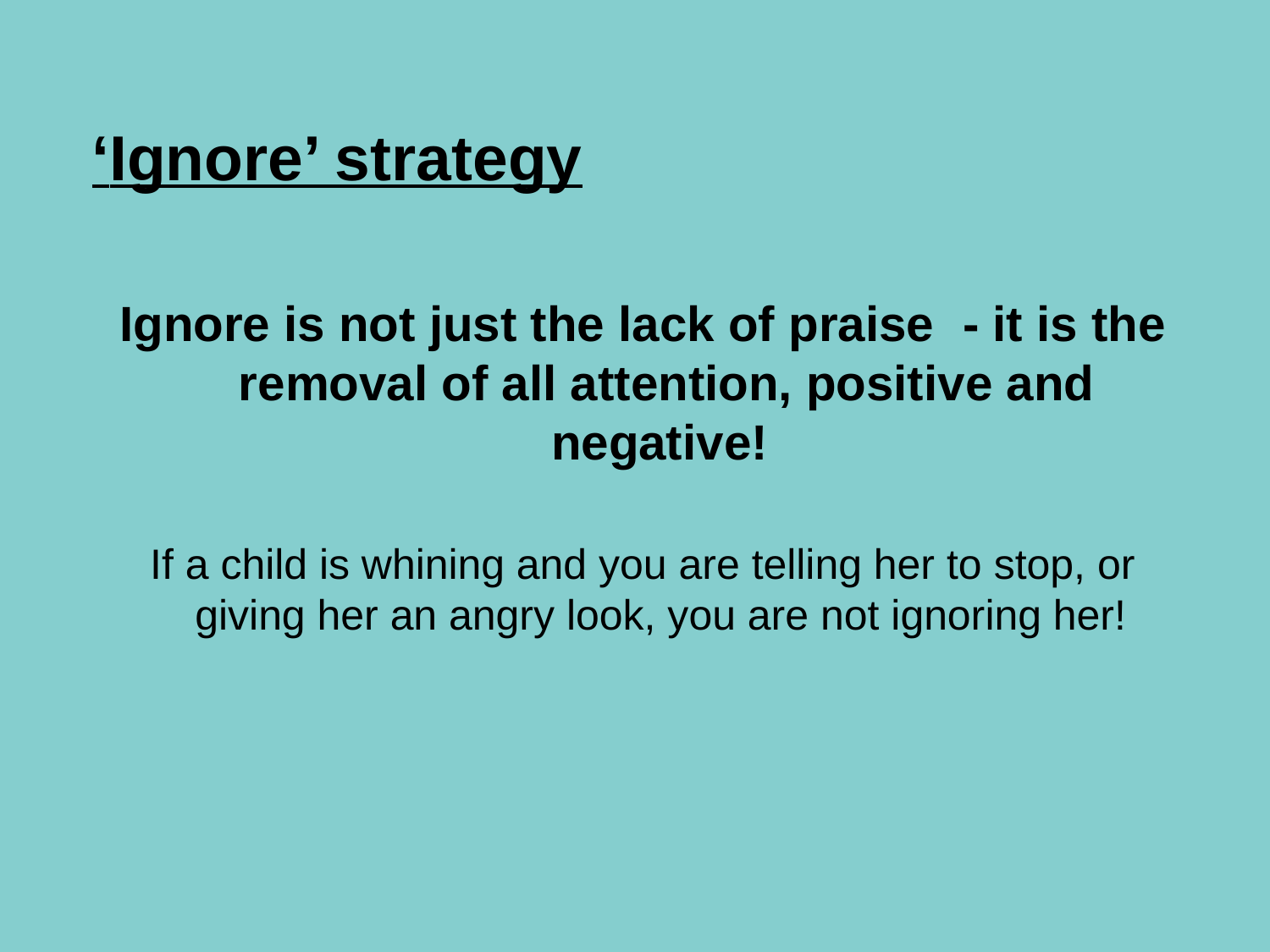

# ‘Ignore’ strategy
Ignore is not just the lack of praise  - it is the removal of all attention, positive and negative!

If a child is whining and you are telling her to stop, or giving her an angry look, you are not ignoring her!